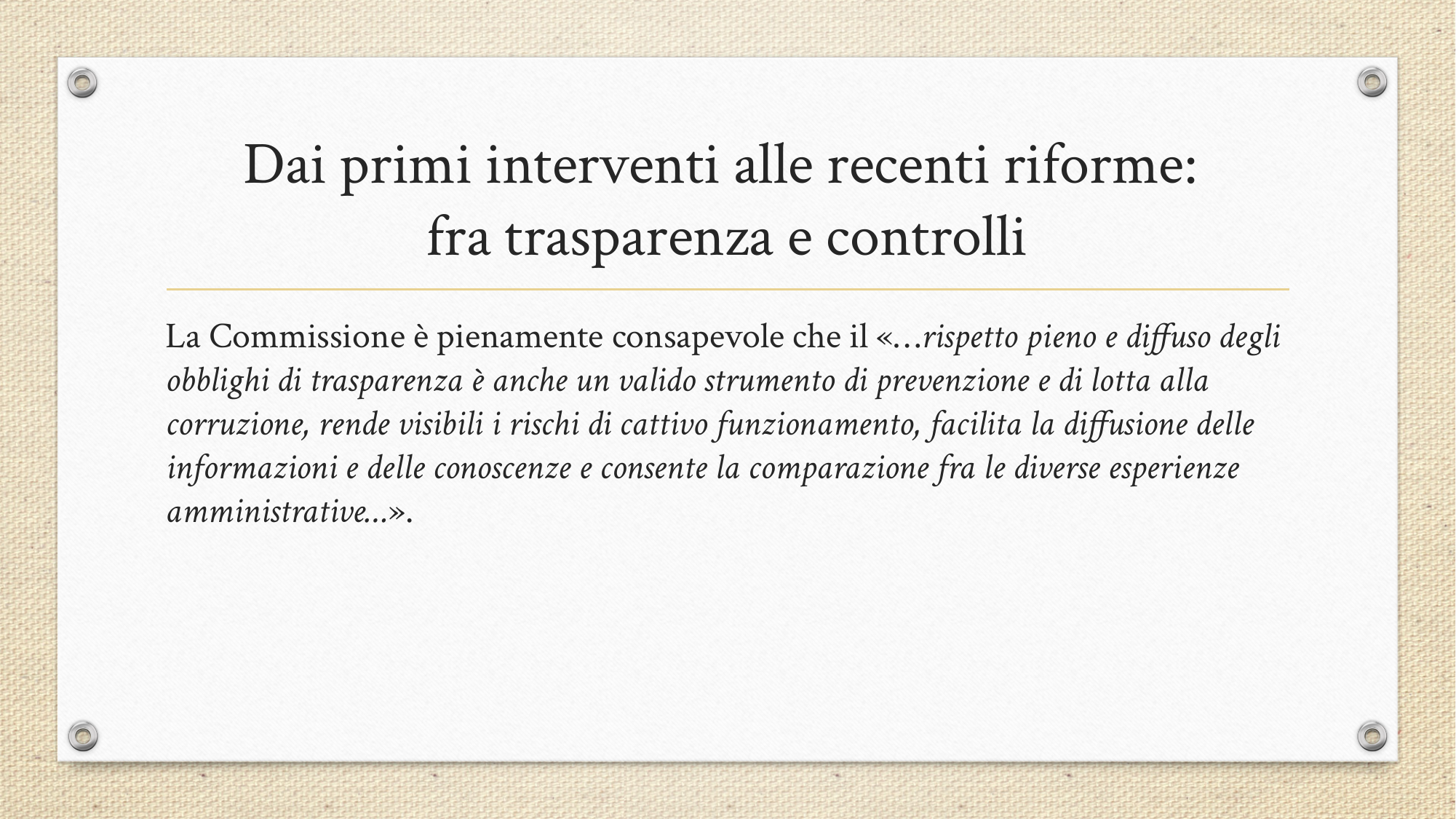

# Dai primi interventi alle recenti riforme: fra trasparenza e controlli
La Commissione è pienamente consapevole che il «…rispetto pieno e diffuso degli obblighi di trasparenza è anche un valido strumento di prevenzione e di lotta alla corruzione, rende visibili i rischi di cattivo funzionamento, facilita la diffusione delle informazioni e delle conoscenze e consente la comparazione fra le diverse esperienze amministrative…».